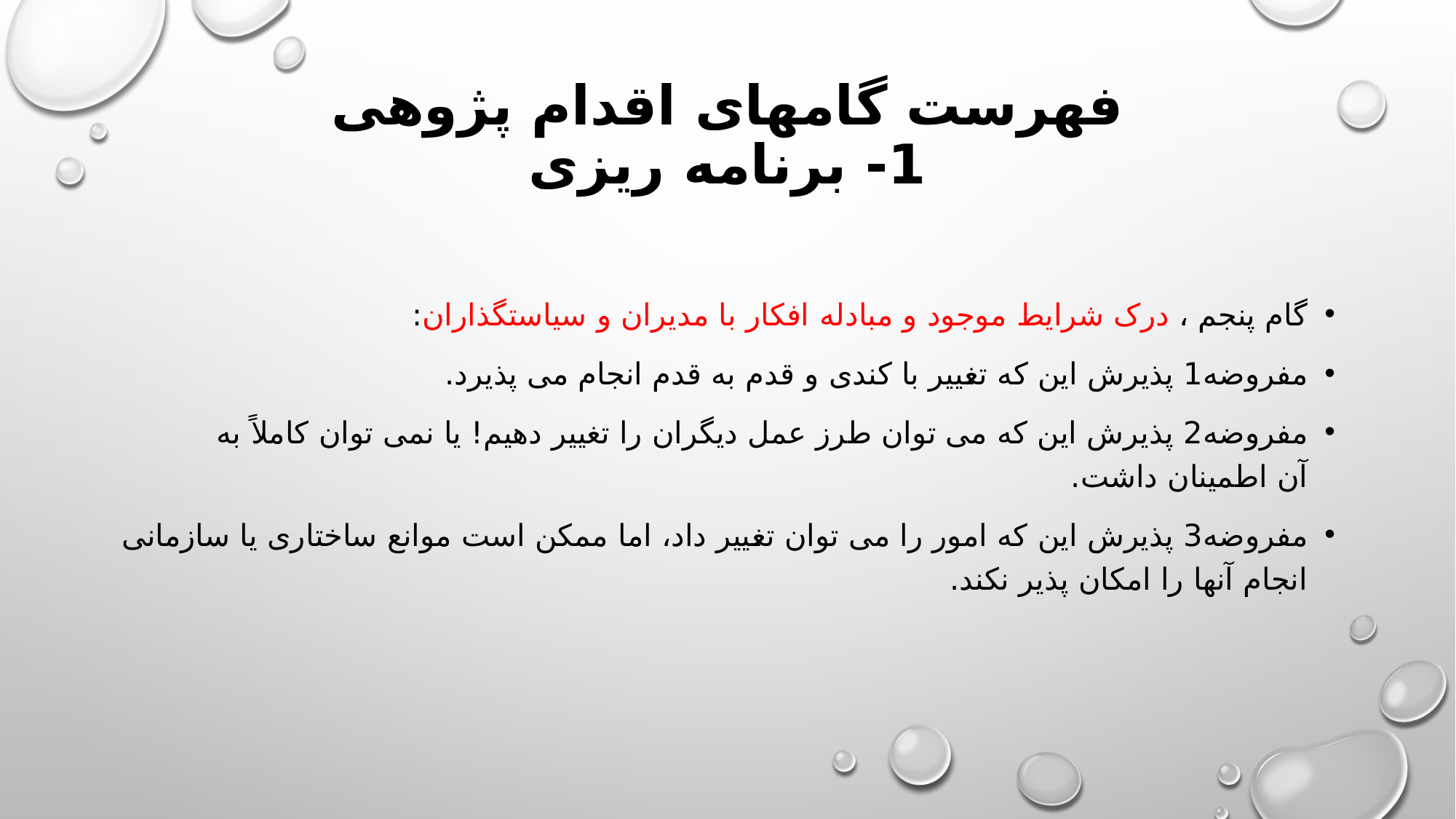

# فهرست گامهای اقدام پژوهی 1- برنامه ریزی
گام پنجم ، درک شرایط موجود و مبادله افکار با مدیران و سیاستگذاران:
مفروضه1 پذیرش این که تغییر با کندی و قدم به قدم انجام می پذیرد.
مفروضه2 پذیرش این که می توان طرز عمل دیگران را تغییر دهیم! یا نمی توان کاملاً به آن اطمینان داشت.
مفروضه3 پذیرش این که امور را می توان تغییر داد، اما ممکن است موانع ساختاری یا سازمانی انجام آنها را امکان پذیر نکند.